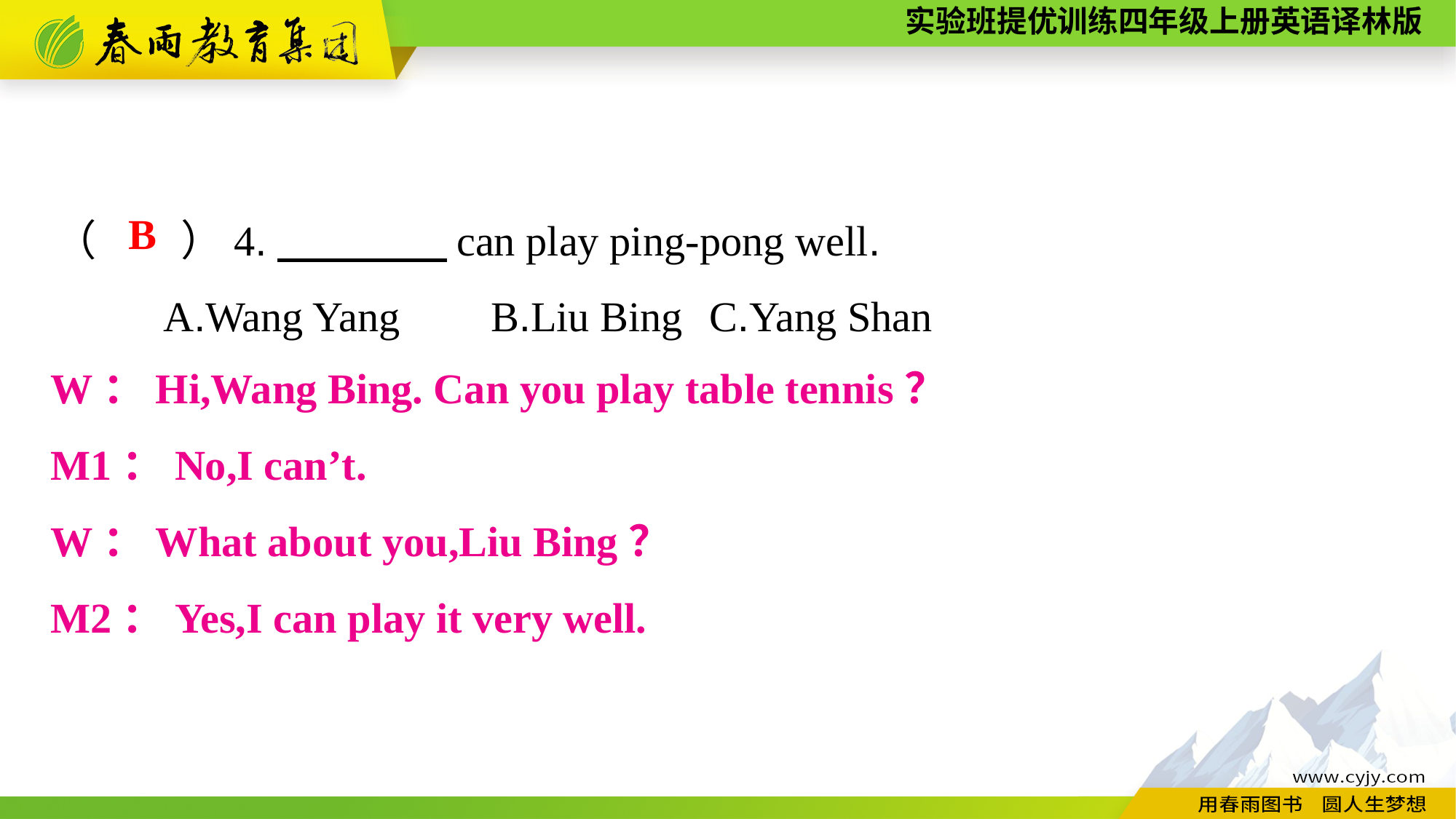

（　　）4.　　　　can play ping-pong well.
	A.Wang Yang	B.Liu Bing	C.Yang Shan
B
W：Hi,Wang Bing. Can you play table tennis？
M1：No,I can’t.
W：What about you,Liu Bing？
M2：Yes,I can play it very well.